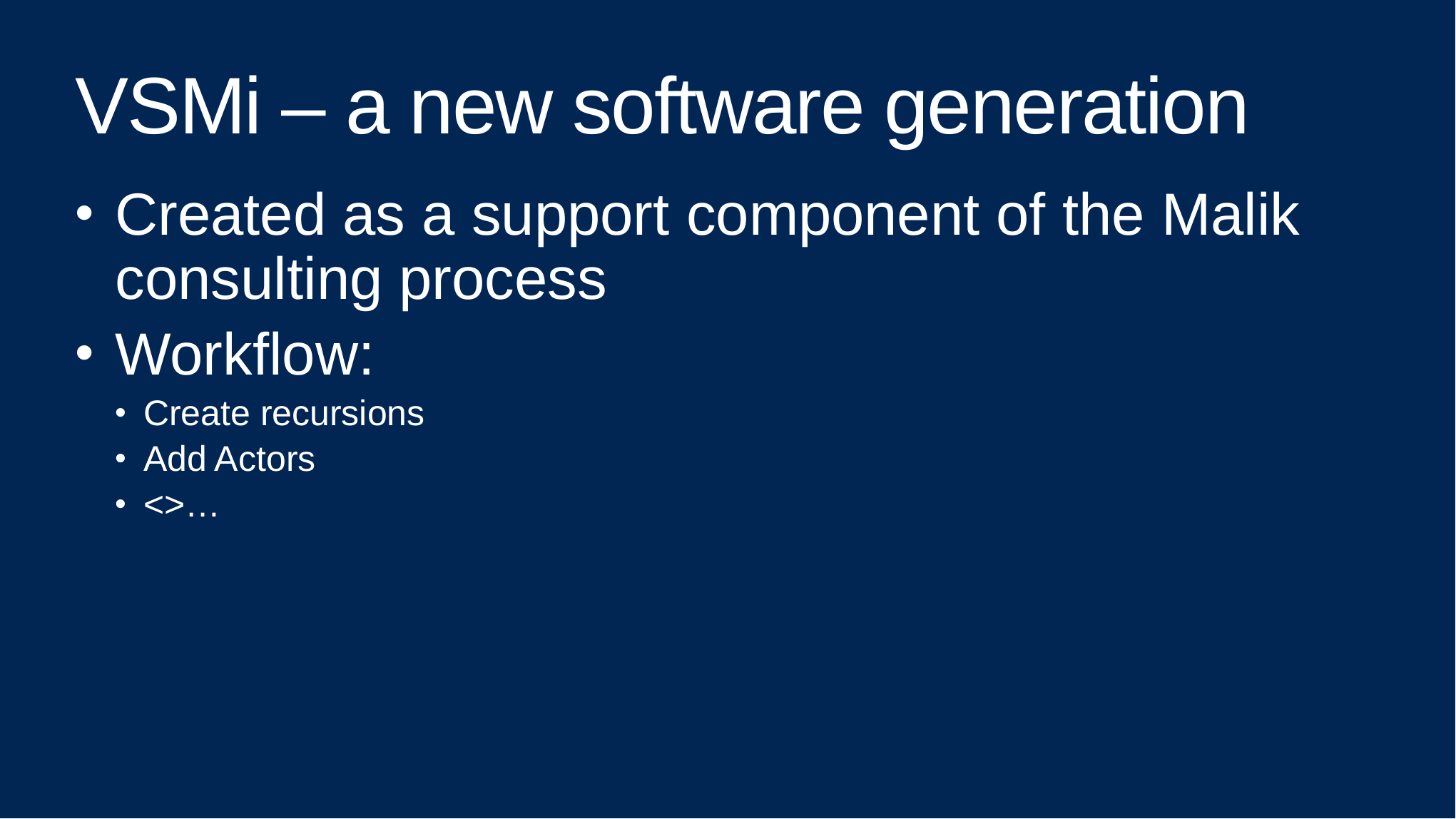

# VSMi – a new software generation
Created as a support component of the Malik consulting process
Workflow:
Create recursions
Add Actors
<>…